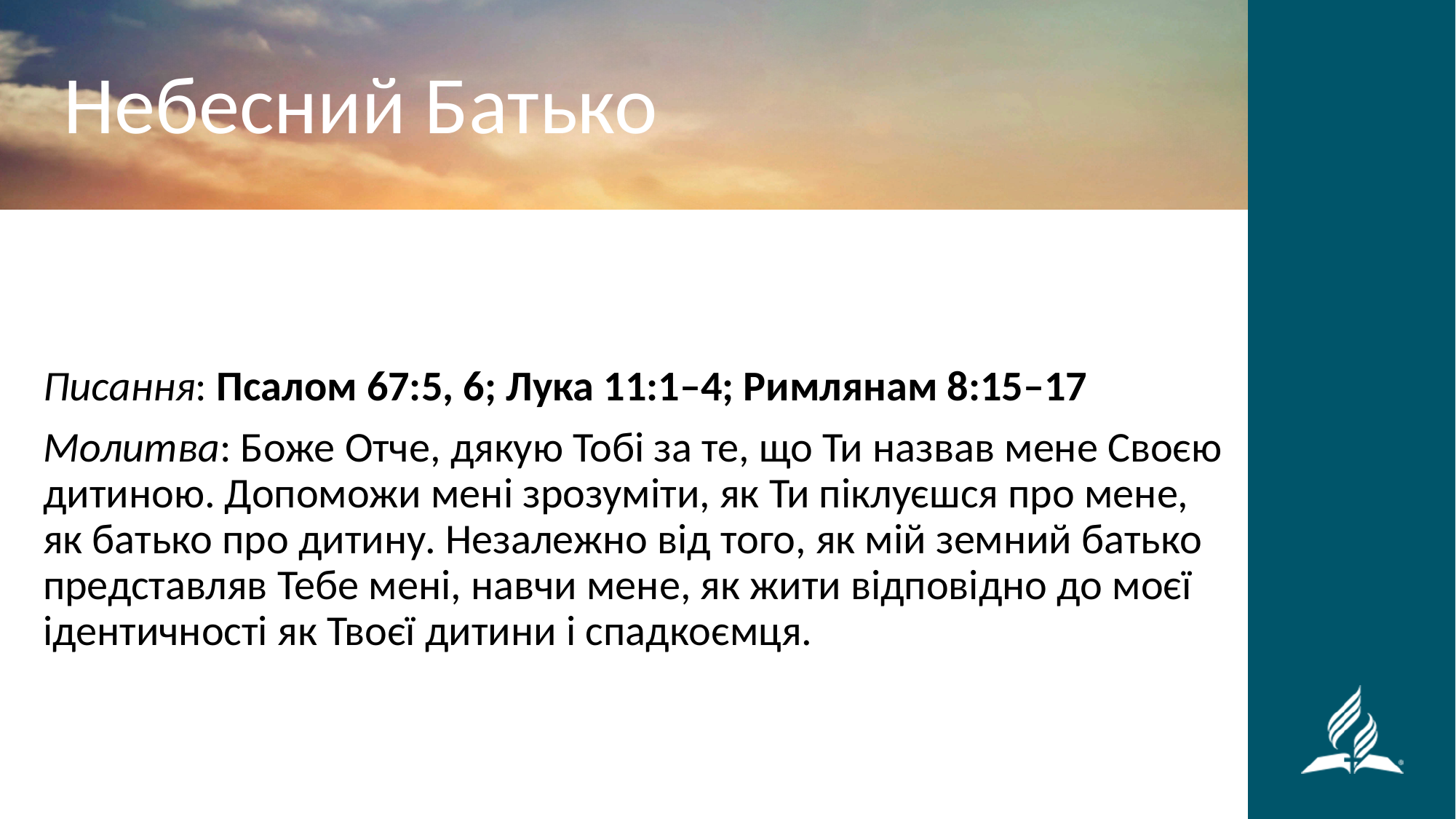

Небесний Батько

Писання: Псалом 67:5, 6; Лука 11:1–4; Римлянам 8:15–17
Молитва: Боже Отче, дякую Тобі за те, що Ти назвав мене Своєю дитиною. Допоможи мені зрозуміти, як Ти піклуєшся про мене, як батько про дитину. Незалежно від того, як мій земний батько представляв Тебе мені, навчи мене, як жити відповідно до моєї ідентичності як Твоєї дитини і спадкоємця.